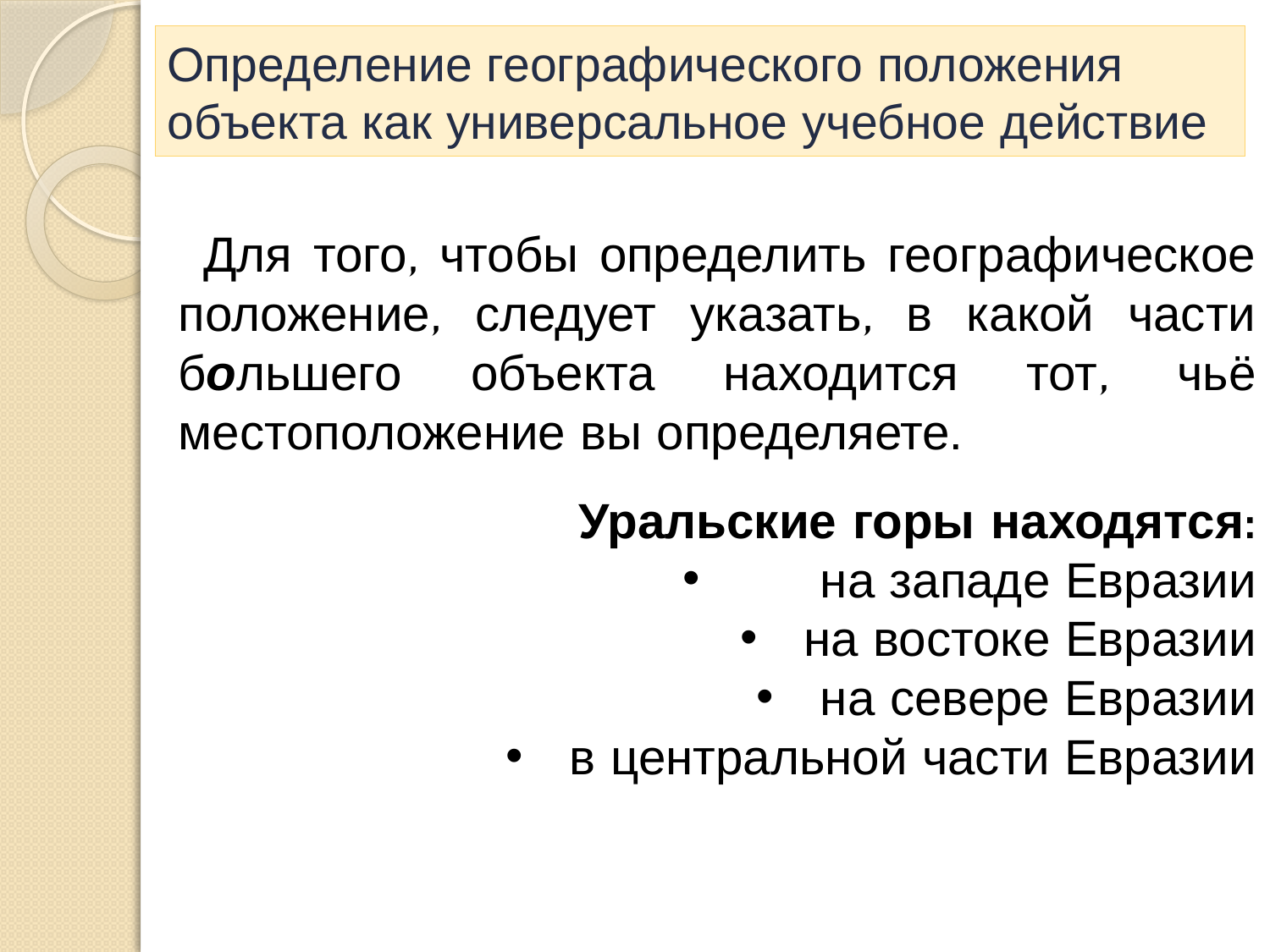

# Определение географического положения объекта как универсальное учебное действие
Для того, чтобы определить географическое положение, следует указать, в какой части большего объекта находится тот, чьё местоположение вы определяете.

Уральские горы находятся:
     на западе Евразии
на востоке Евразии
на севере Евразии
в центральной части Евразии